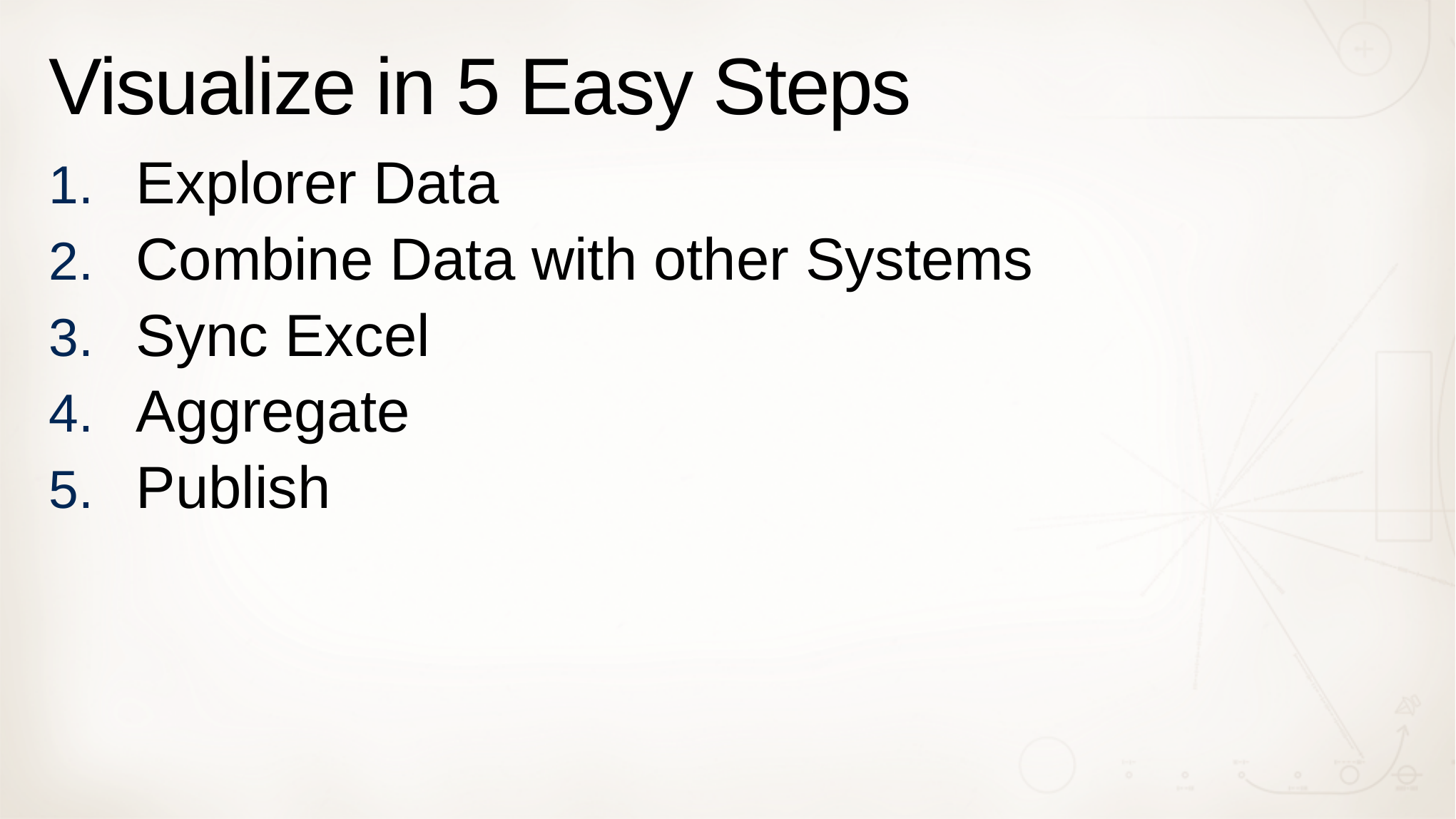

# Visualize in 5 Easy Steps
Explorer Data
Combine Data with other Systems
Sync Excel
Aggregate
Publish